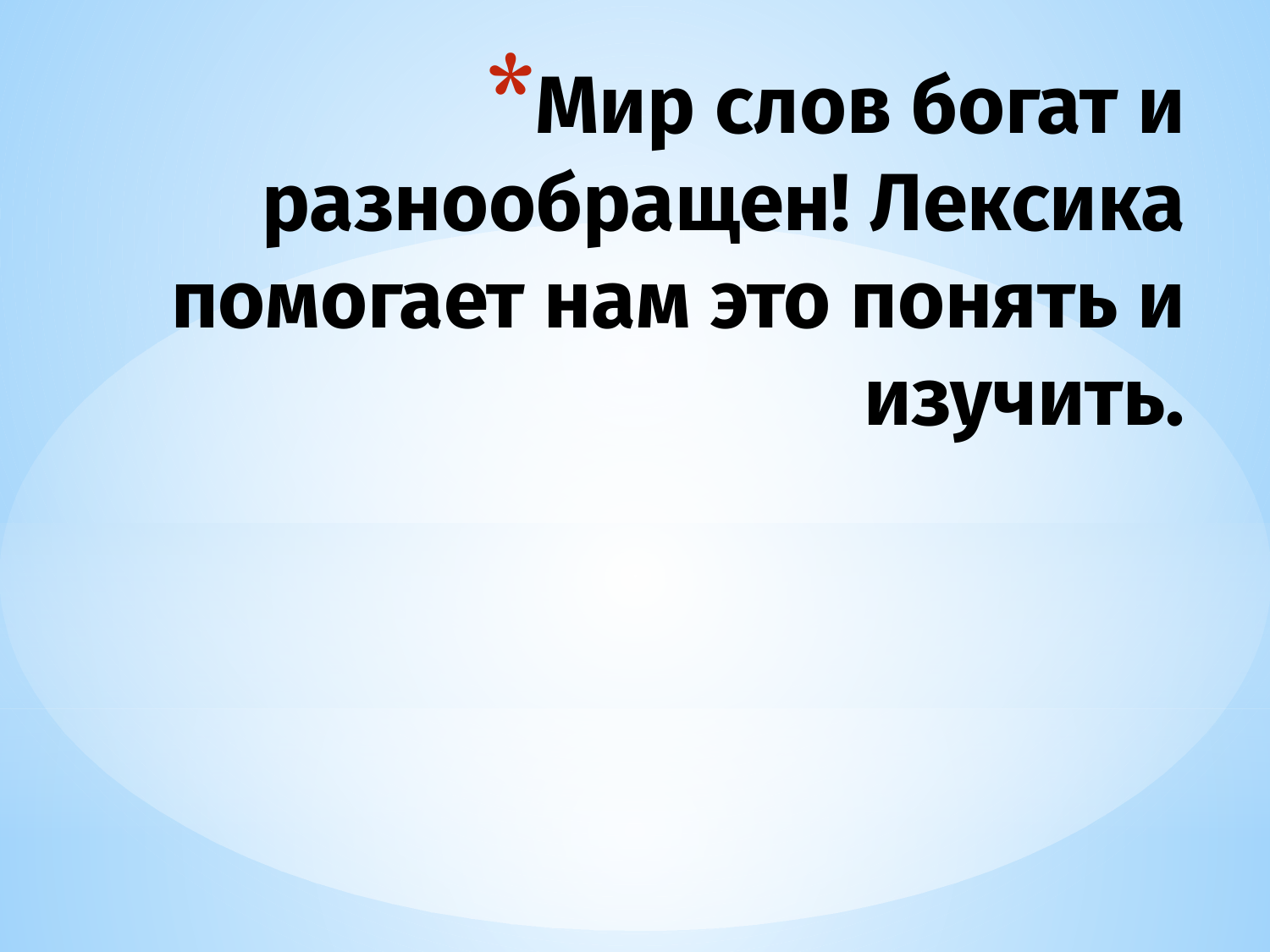

# Мир слов богат и разнообращен! Лексика помогает нам это понять и изучить.